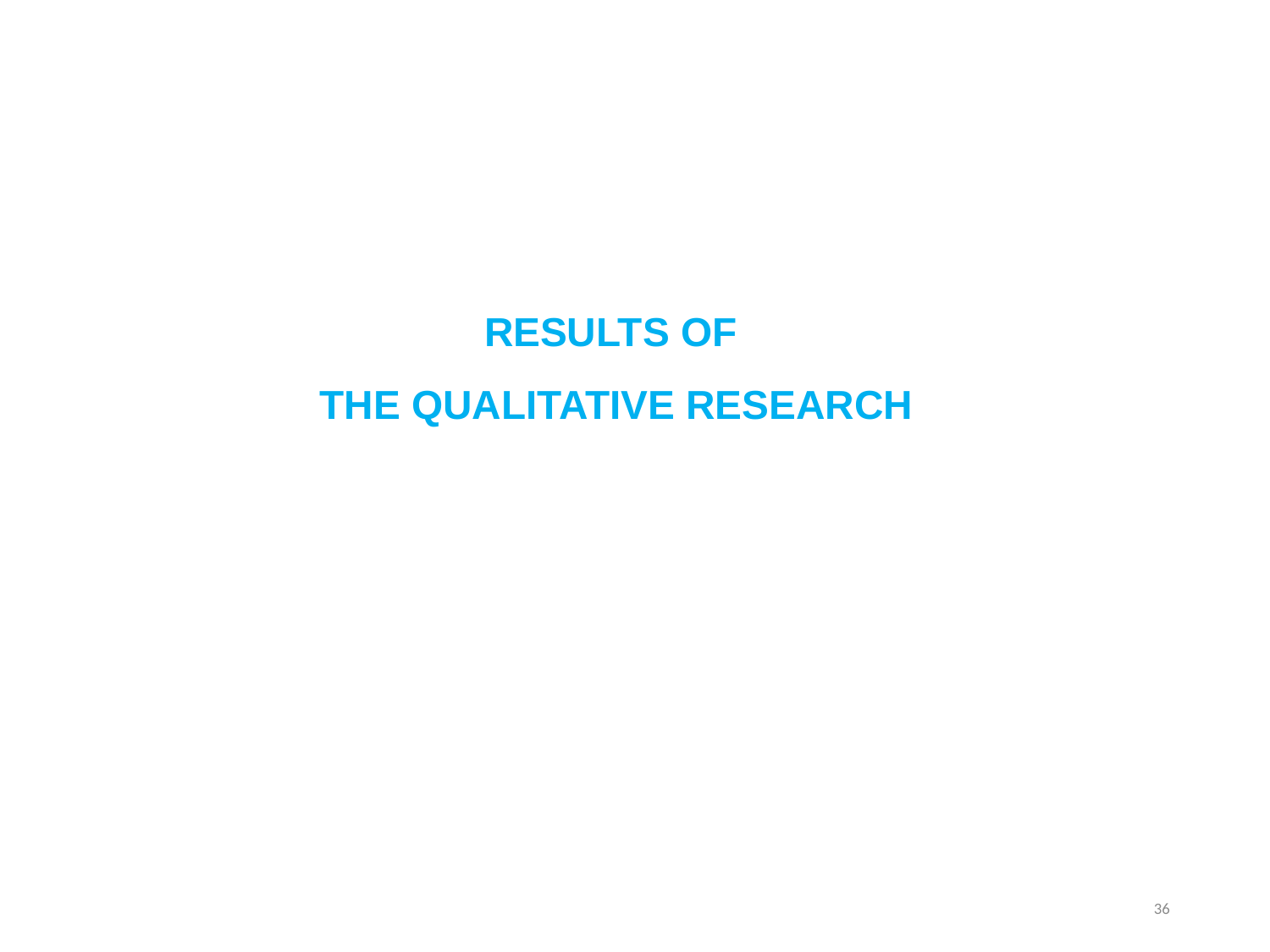

# RESULTS OF THE QUALITATIVE RESEARCH
36